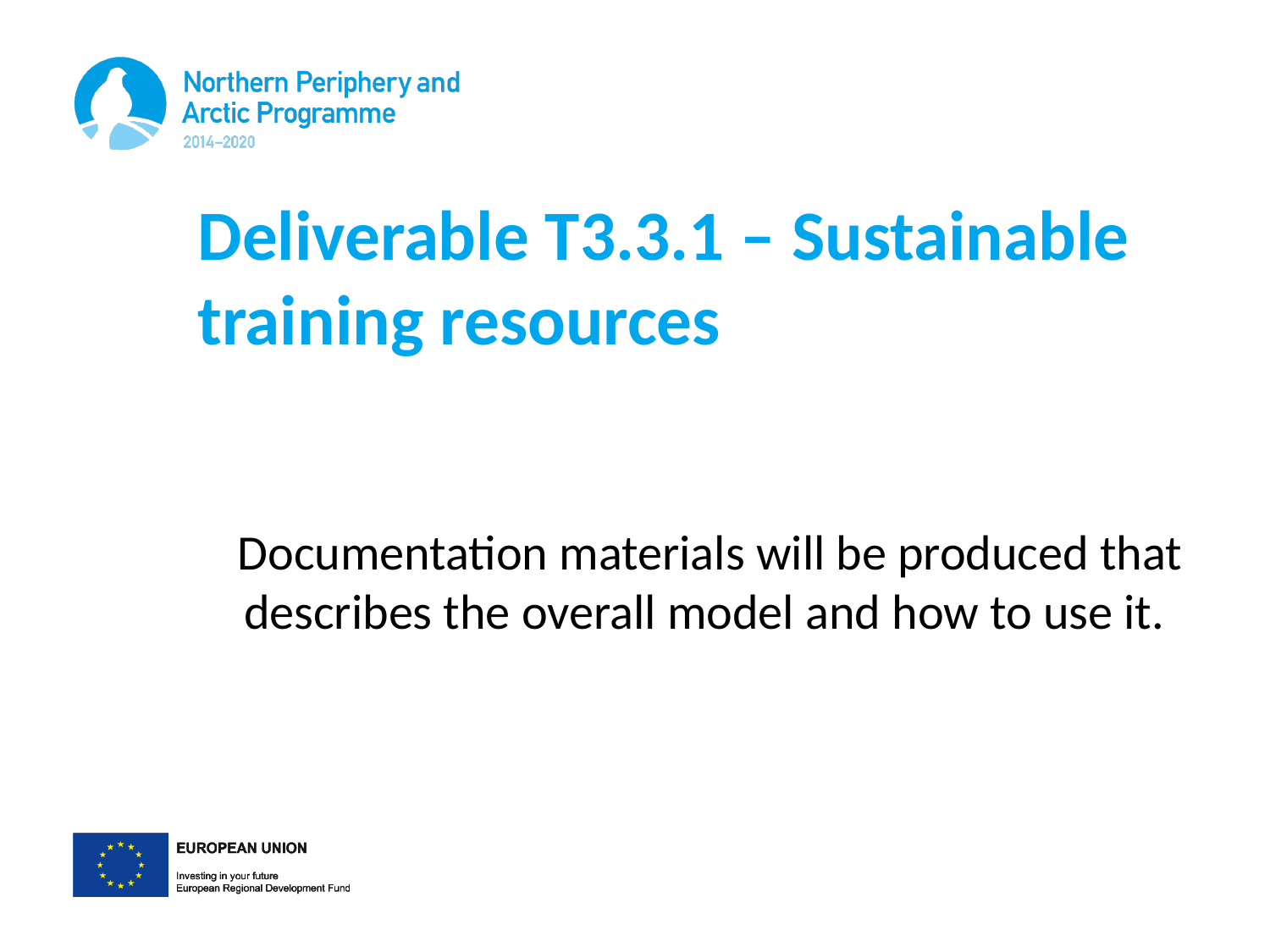

# Deliverable T3.3.1 – Sustainable training resources

Documentation materials will be produced that describes the overall model and how to use it.